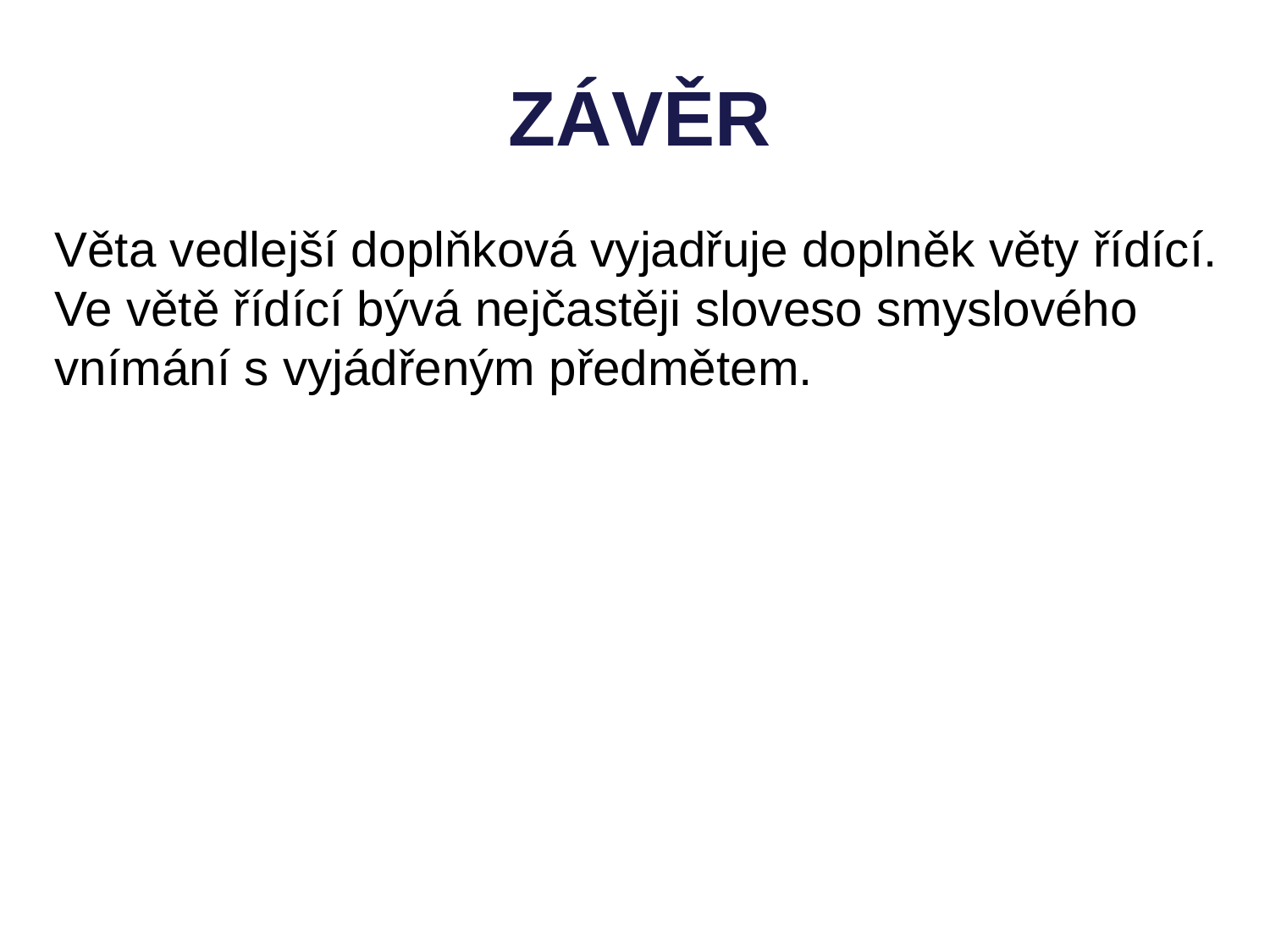

ZÁVĚR
Věta vedlejší doplňková vyjadřuje doplněk věty řídící. Ve větě řídící bývá nejčastěji sloveso smyslového vnímání s vyjádřeným předmětem.